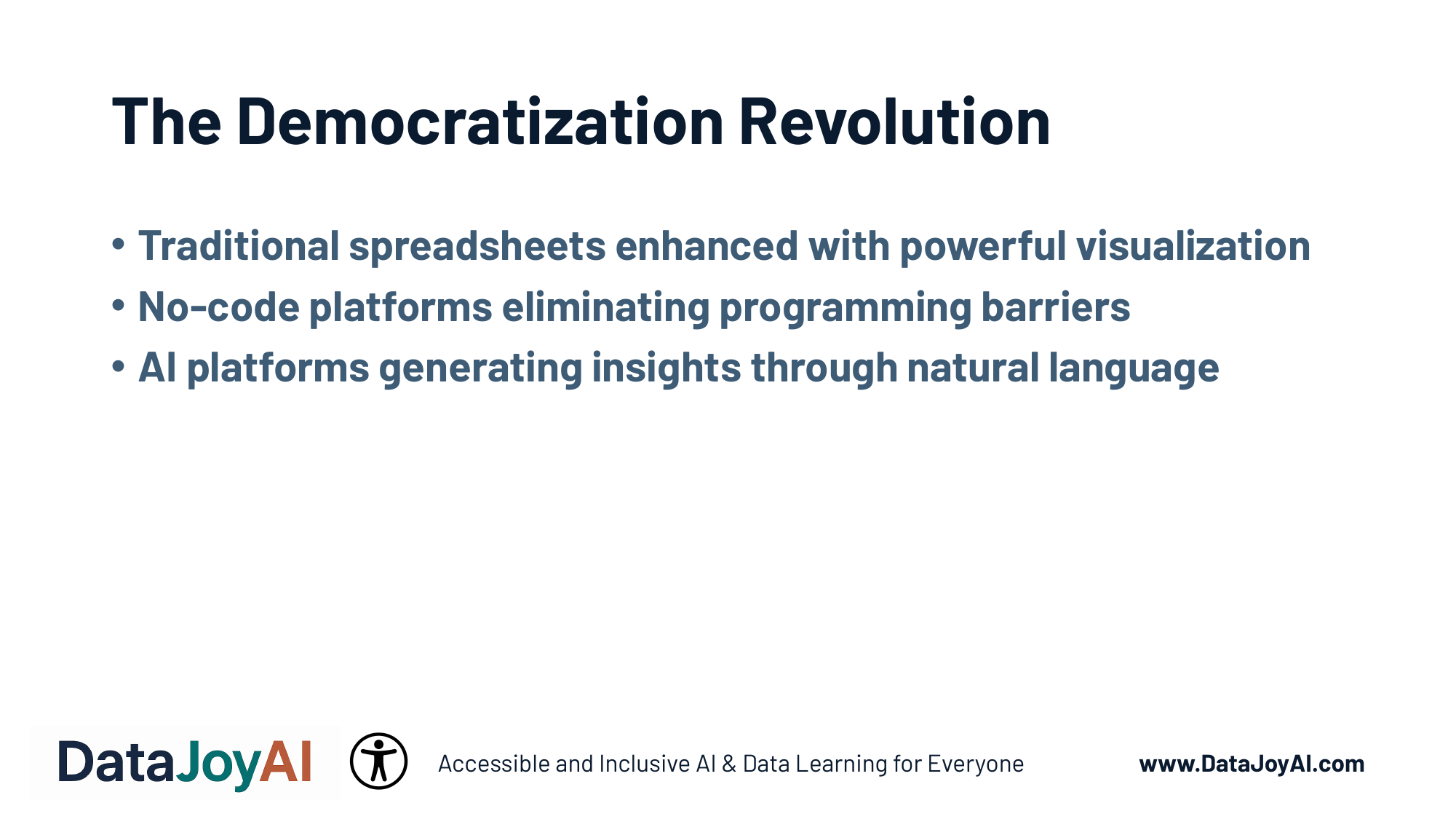

# The Democratization Revolution
Traditional spreadsheets enhanced with powerful visualization
No-code platforms eliminating programming barriers
AI platforms generating insights through natural language